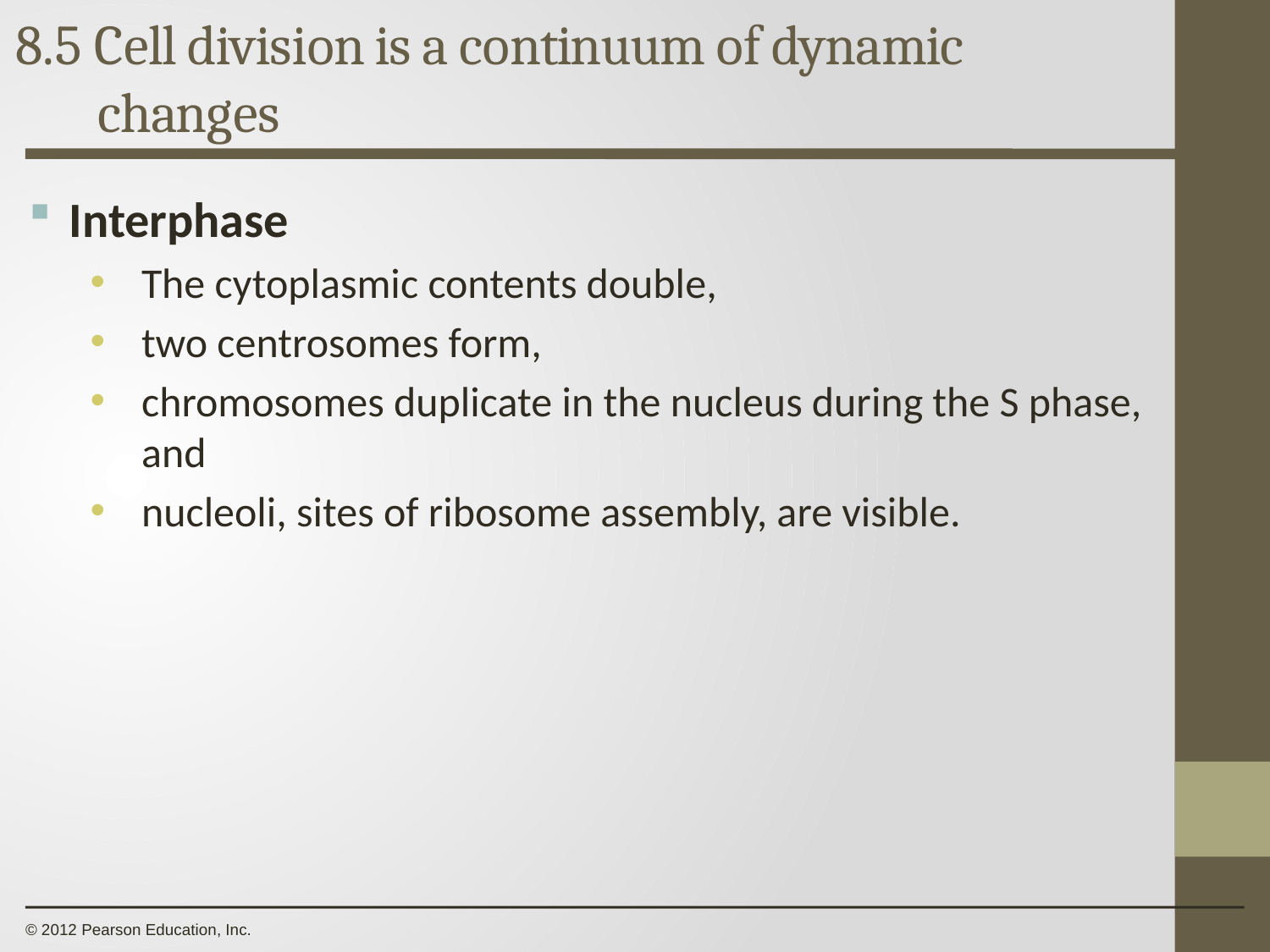

8.5 Cell division is a continuum of dynamic
changes
0

Interphase
The cytoplasmic contents double,
two centrosomes form,
chromosomes duplicate in the nucleus during the S phase, and
nucleoli, sites of ribosome assembly, are visible.

© 2012 Pearson Education, Inc.